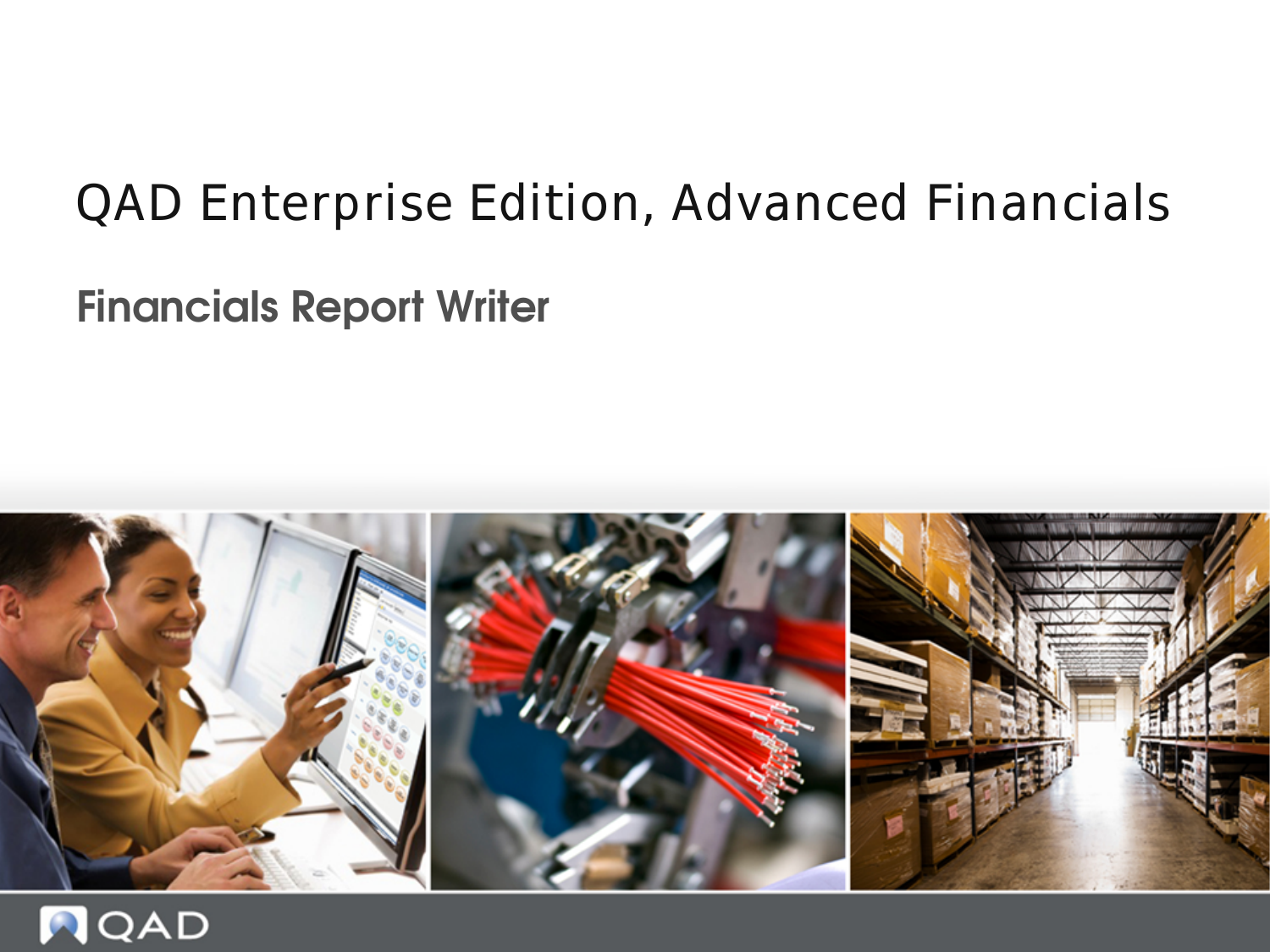

QAD Enterprise Edition, Advanced Financials
# Financials Report Writer